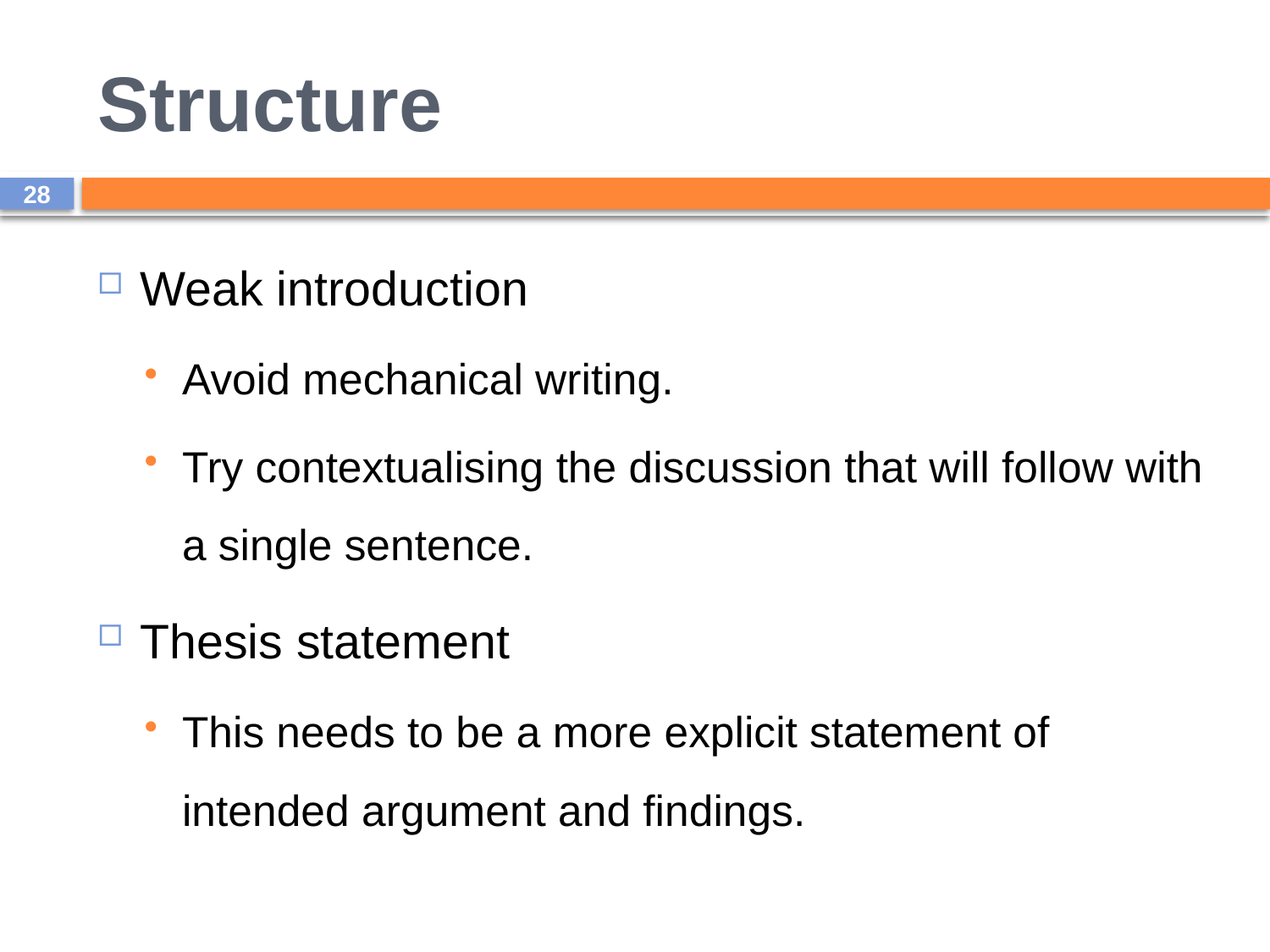

# Structure
28
Weak introduction
Avoid mechanical writing.
Try contextualising the discussion that will follow with a single sentence.
Thesis statement
This needs to be a more explicit statement of intended argument and findings.